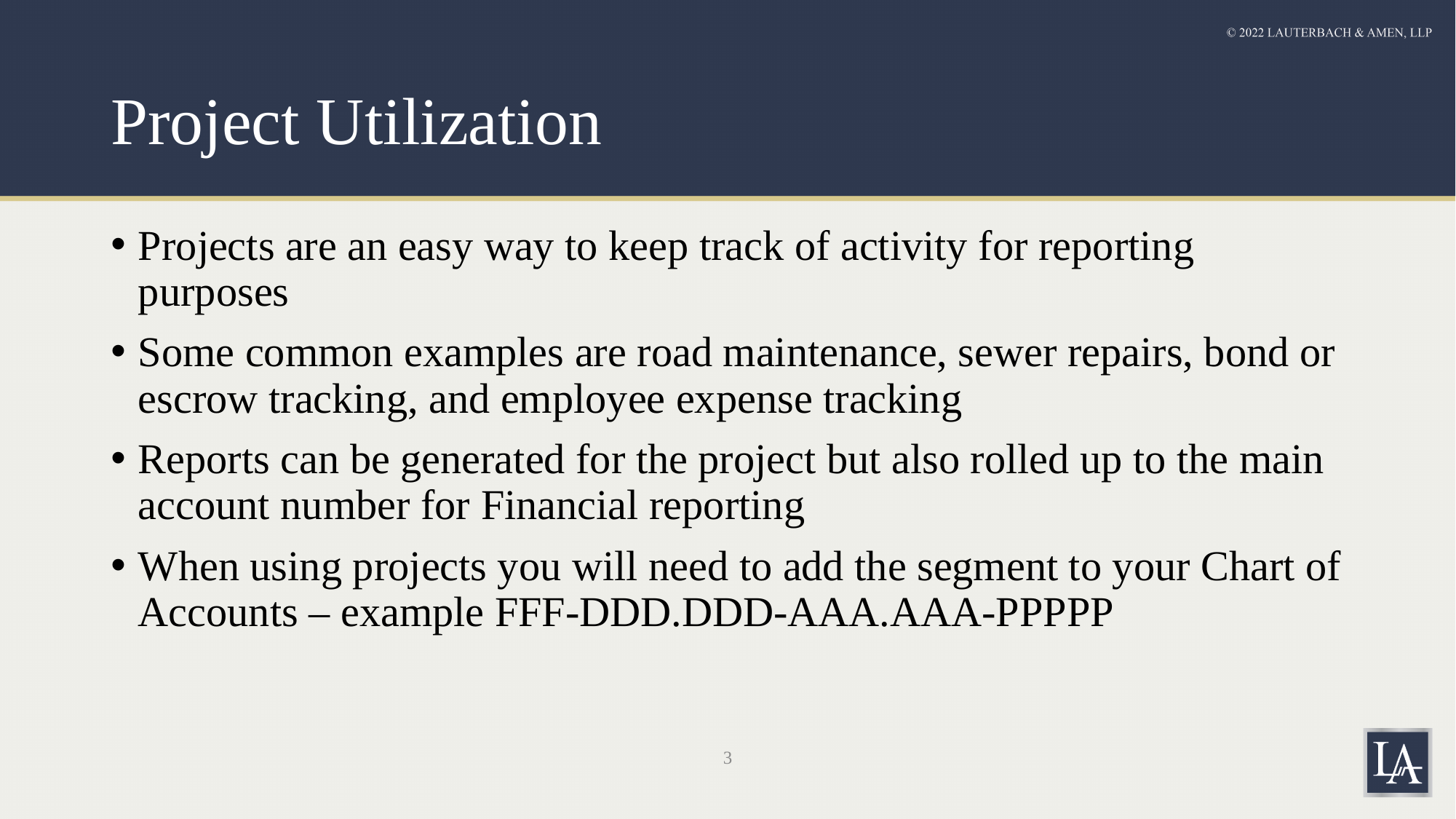

# Project Utilization
Projects are an easy way to keep track of activity for reporting purposes
Some common examples are road maintenance, sewer repairs, bond or escrow tracking, and employee expense tracking
Reports can be generated for the project but also rolled up to the main account number for Financial reporting
When using projects you will need to add the segment to your Chart of Accounts – example FFF-DDD.DDD-AAA.AAA-PPPPP
3